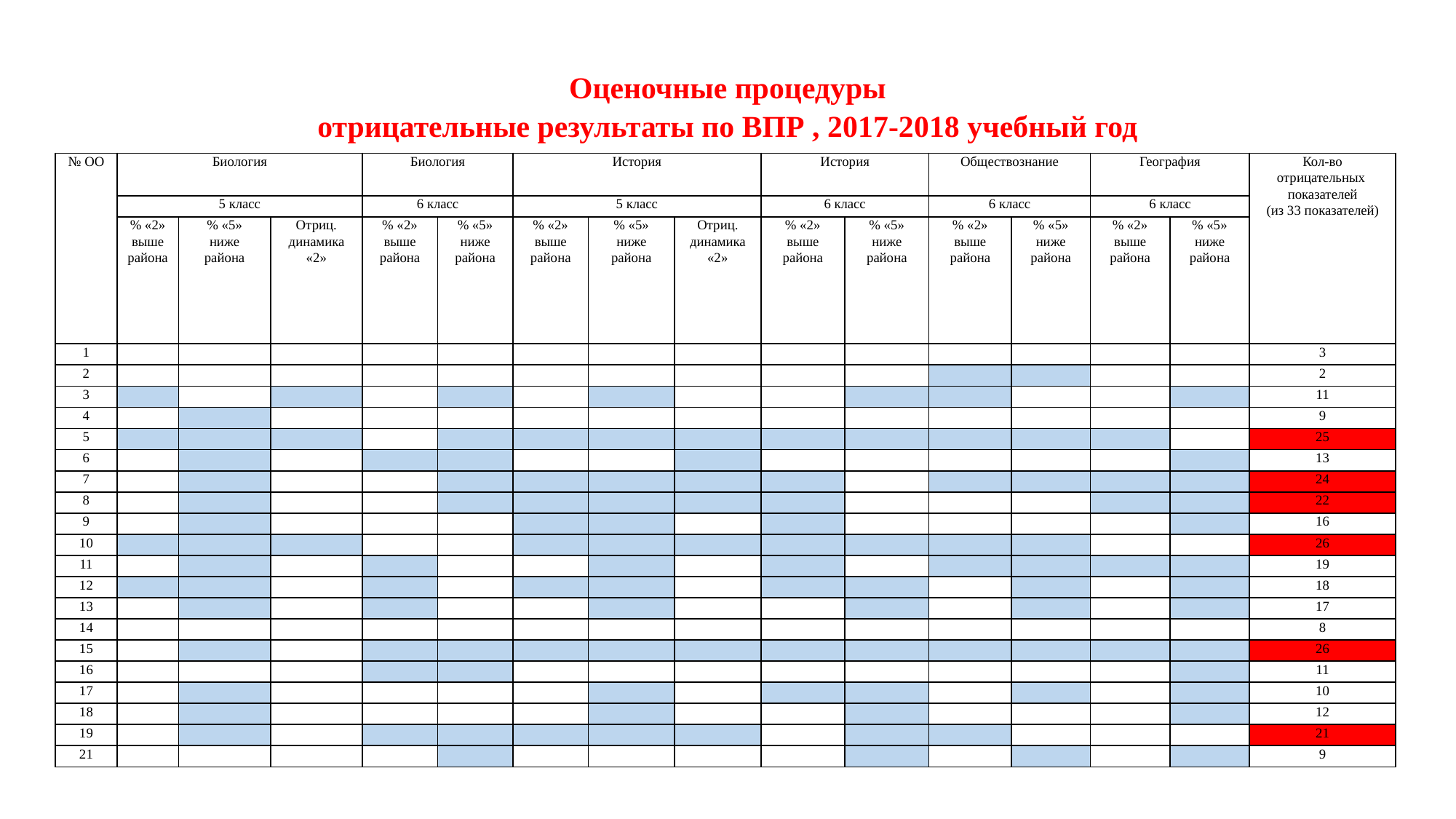

# Оценочные процедуры отрицательные результаты по ВПР , 2017-2018 учебный год
| № ОО | Биология |  |  | Биология |  | История |  |  | История |  | Обществознание |  | География |  | Кол-во отрицательных показателей (из 33 показателей) |
| --- | --- | --- | --- | --- | --- | --- | --- | --- | --- | --- | --- | --- | --- | --- | --- |
|  | 5 класс |  |  | 6 класс |  | 5 класс |  |  | 6 класс |  | 6 класс |  | 6 класс |  |  |
|  | % «2» выше района | % «5» ниже района | Отриц. динамика «2» | % «2» выше района | % «5» ниже района | % «2» выше района | % «5» ниже района | Отриц. динамика «2» | % «2» выше района | % «5» ниже района | % «2» выше района | % «5» ниже района | % «2» выше района | % «5» ниже района |  |
| 1 |  |  |  |  |  |  |  |  |  |  |  |  |  |  | 3 |
| 2 |  |  |  |  |  |  |  |  |  |  |  |  |  |  | 2 |
| 3 |  |  |  |  |  |  |  |  |  |  |  |  |  |  | 11 |
| 4 |  |  |  |  |  |  |  |  |  |  |  |  |  |  | 9 |
| 5 |  |  |  |  |  |  |  |  |  |  |  |  |  |  | 25 |
| 6 |  |  |  |  |  |  |  |  |  |  |  |  |  |  | 13 |
| 7 |  |  |  |  |  |  |  |  |  |  |  |  |  |  | 24 |
| 8 |  |  |  |  |  |  |  |  |  |  |  |  |  |  | 22 |
| 9 |  |  |  |  |  |  |  |  |  |  |  |  |  |  | 16 |
| 10 |  |  |  |  |  |  |  |  |  |  |  |  |  |  | 26 |
| 11 |  |  |  |  |  |  |  |  |  |  |  |  |  |  | 19 |
| 12 |  |  |  |  |  |  |  |  |  |  |  |  |  |  | 18 |
| 13 |  |  |  |  |  |  |  |  |  |  |  |  |  |  | 17 |
| 14 |  |  |  |  |  |  |  |  |  |  |  |  |  |  | 8 |
| 15 |  |  |  |  |  |  |  |  |  |  |  |  |  |  | 26 |
| 16 |  |  |  |  |  |  |  |  |  |  |  |  |  |  | 11 |
| 17 |  |  |  |  |  |  |  |  |  |  |  |  |  |  | 10 |
| 18 |  |  |  |  |  |  |  |  |  |  |  |  |  |  | 12 |
| 19 |  |  |  |  |  |  |  |  |  |  |  |  |  |  | 21 |
| 21 |  |  |  |  |  |  |  |  |  |  |  |  |  |  | 9 |